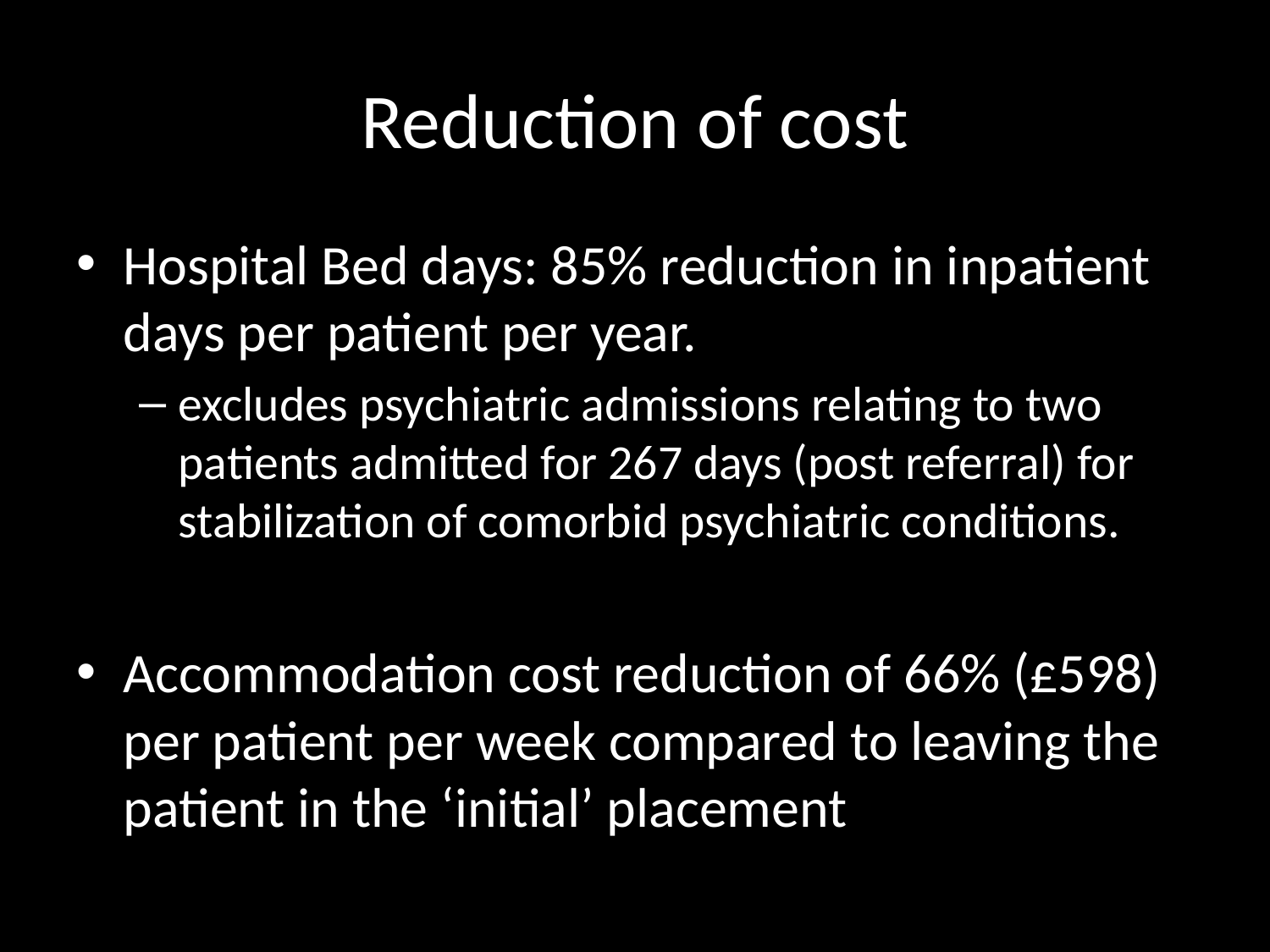

# Reduction of cost
Hospital Bed days: 85% reduction in inpatient days per patient per year.
excludes psychiatric admissions relating to two patients admitted for 267 days (post referral) for stabilization of comorbid psychiatric conditions.

Accommodation cost reduction of 66% (£598) per patient per week compared to leaving the patient in the ‘initial’ placement